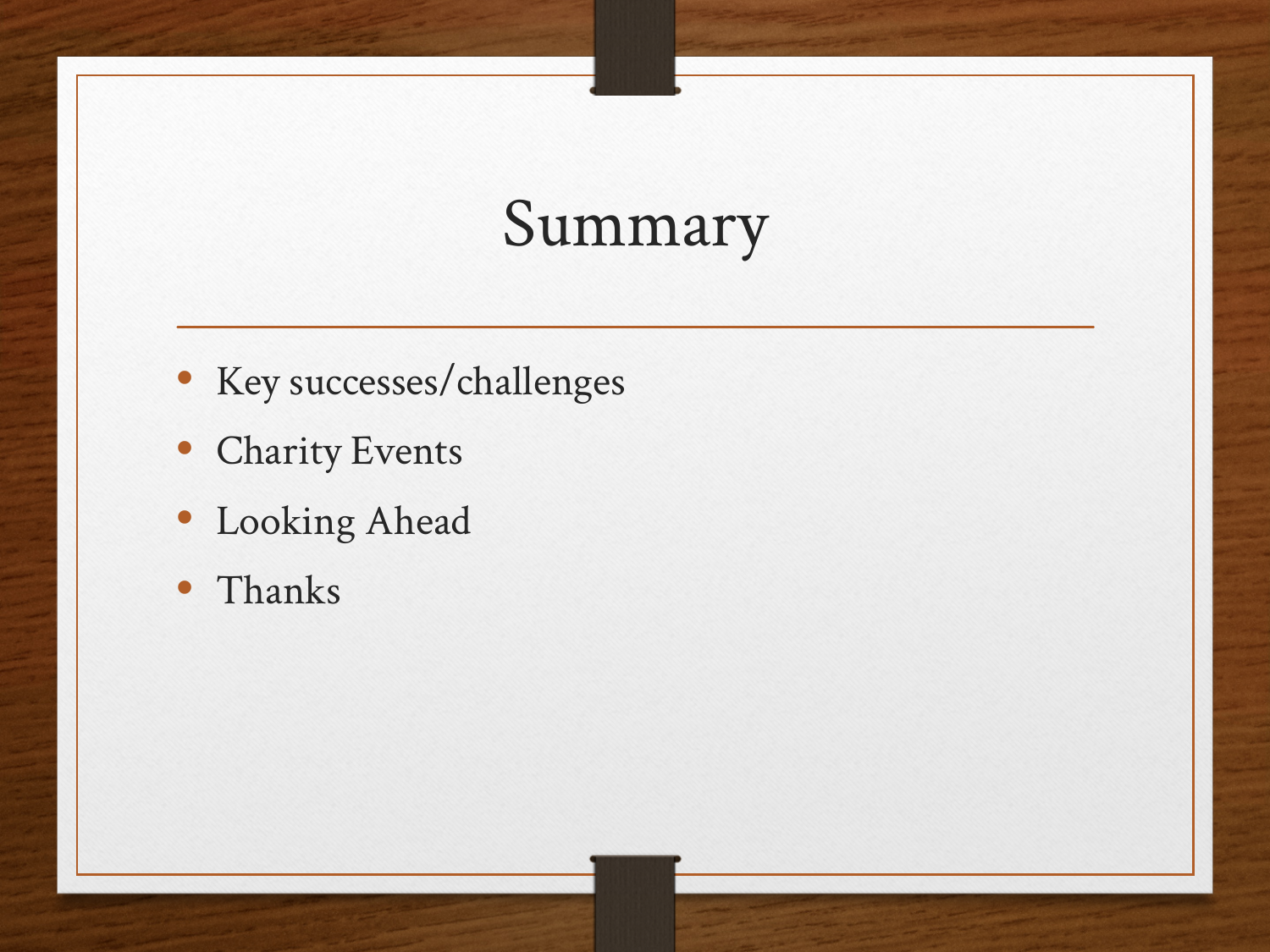

# Summary
Key successes/challenges
Charity Events
Looking Ahead
Thanks